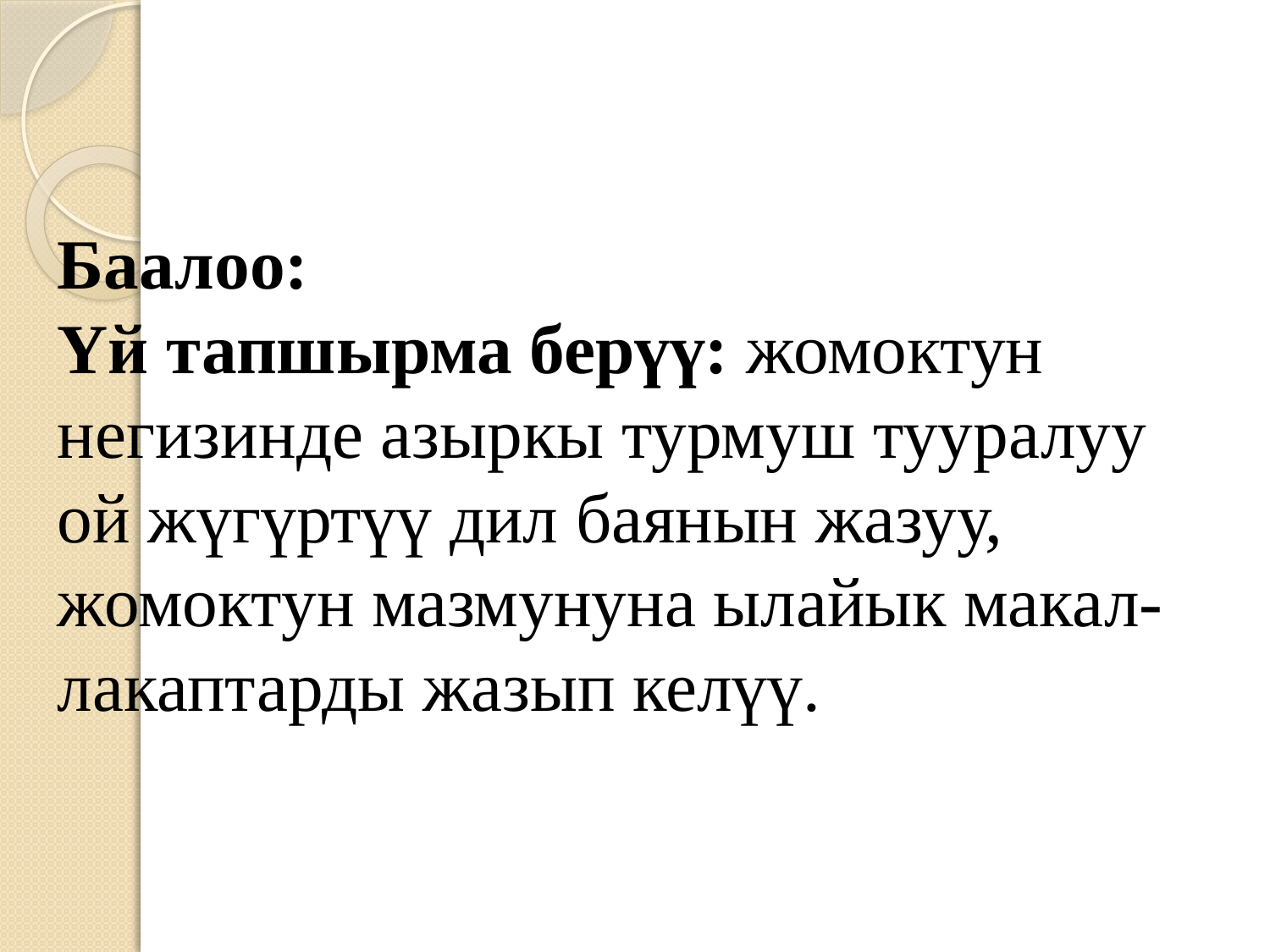

# Баалоо: Үй тапшырма берүү: жомоктун негизинде азыркы турмуш тууралуу ой жүгүртүү дил баянын жазуу, жомоктун мазмунуна ылайык макал-лакаптарды жазып келүү.